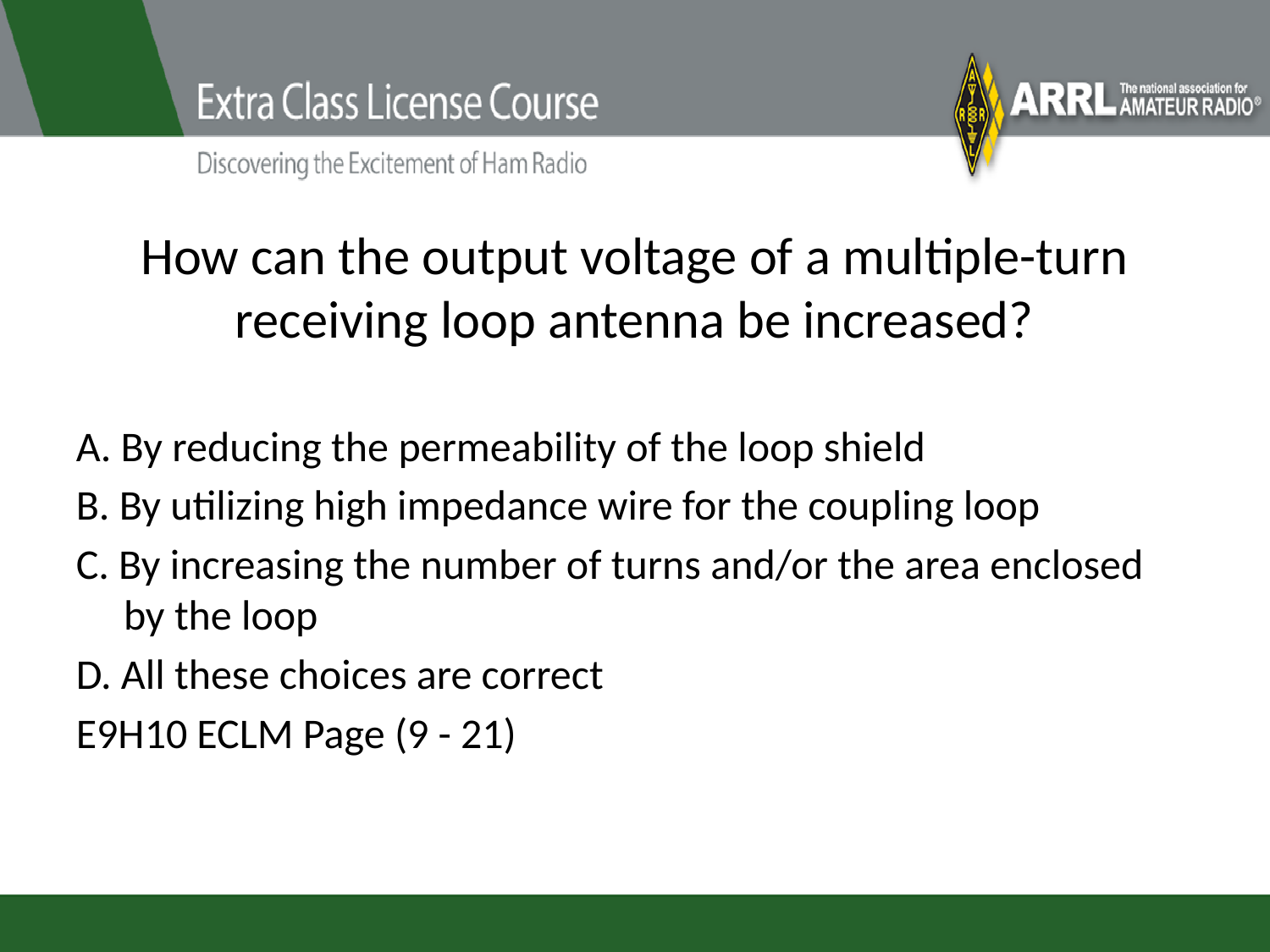

# How can the output voltage of a multiple-turn receiving loop antenna be increased?
A. By reducing the permeability of the loop shield
B. By utilizing high impedance wire for the coupling loop
C. By increasing the number of turns and/or the area enclosed by the loop
D. All these choices are correct
E9H10 ECLM Page (9 - 21)